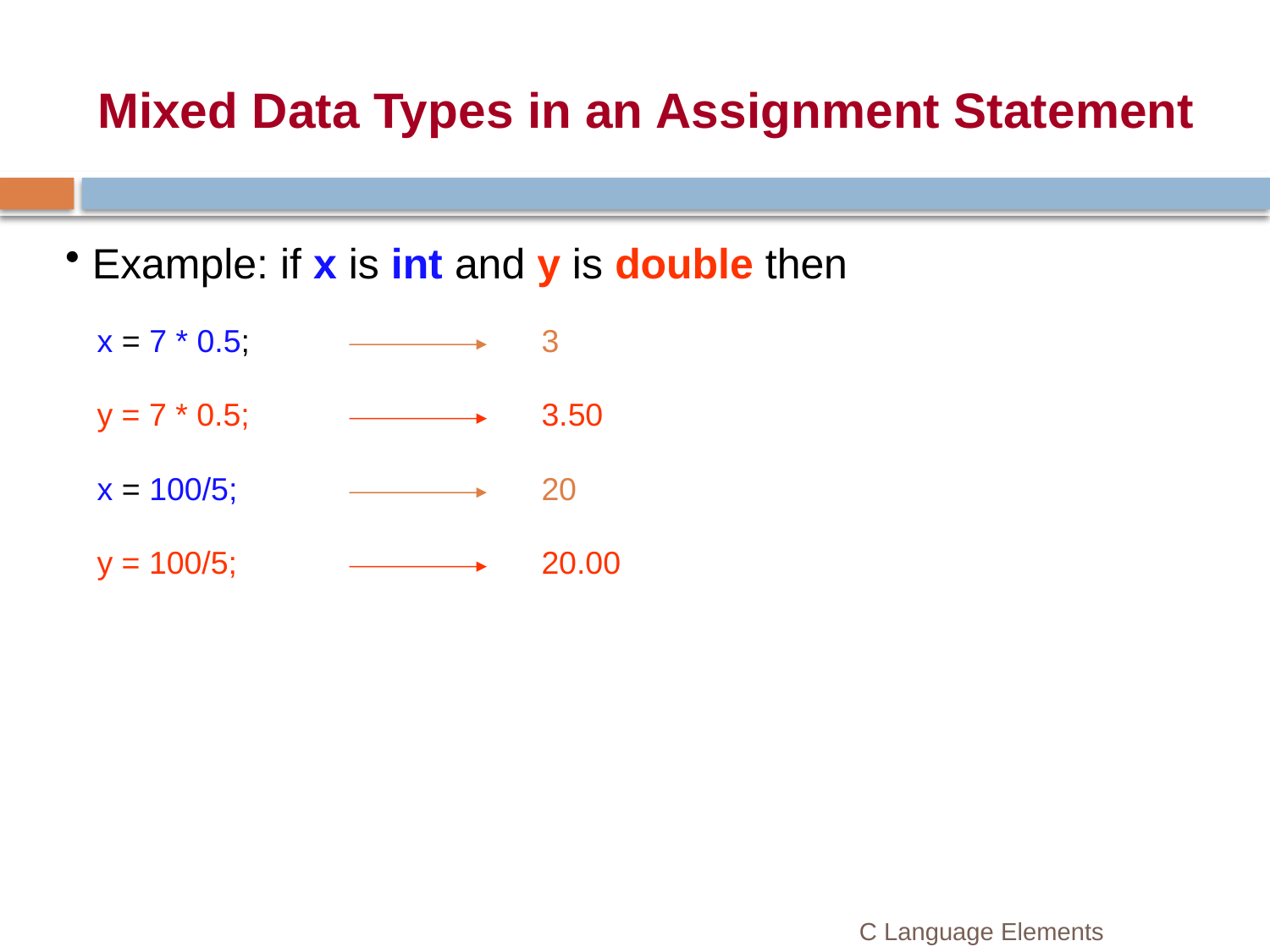

# Mixed Data Types in an Assignment Statement
18
 Example: if x is int and y is double then
x = 7 * 0.5;
3

y = 7 * 0.5;
3.50

x = 100/5;
20

y = 100/5;
20.00

C Language Elements